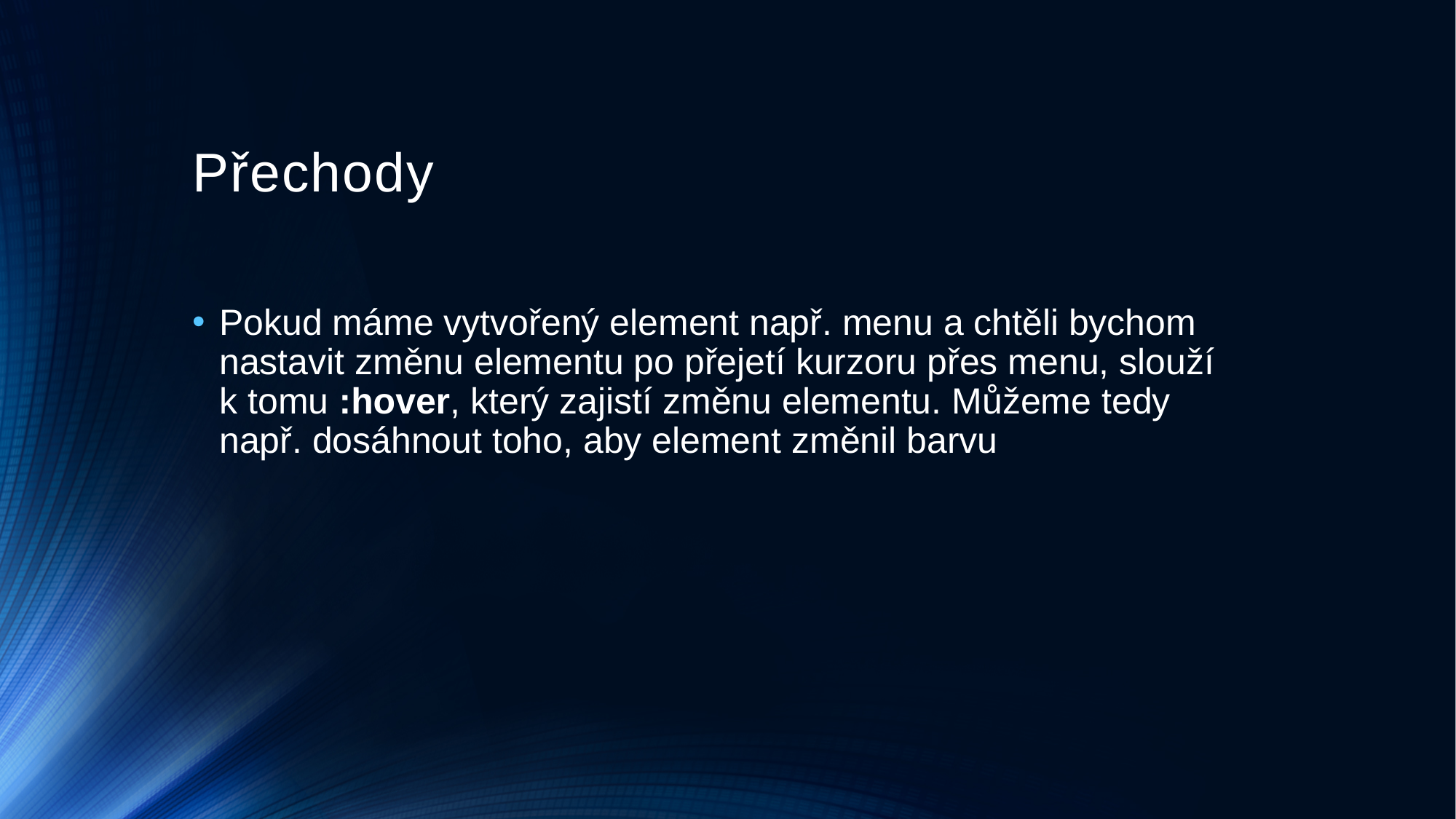

# Přechody

Pokud máme vytvořený element např. menu a chtěli bychom nastavit změnu elementu po přejetí kurzoru přes menu, slouží k tomu :hover, který zajistí změnu elementu. Můžeme tedy např. dosáhnout toho, aby element změnil barvu